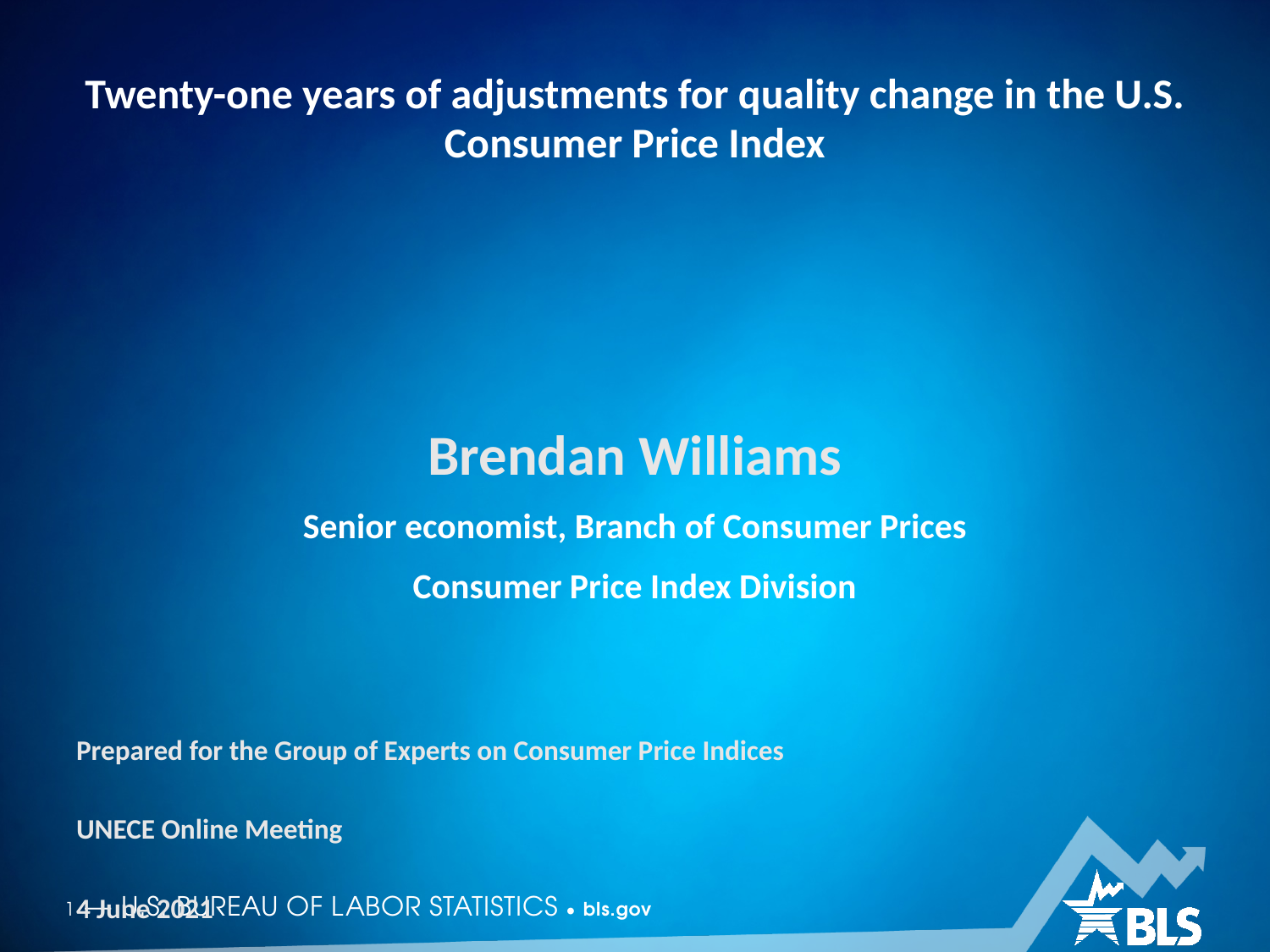

# Twenty-one years of adjustments for quality change in the U.S. Consumer Price Index
Brendan Williams
Senior economist, Branch of Consumer Prices
Consumer Price Index Division
Prepared for the Group of Experts on Consumer Price Indices
UNECE Online Meeting
4 June 2021